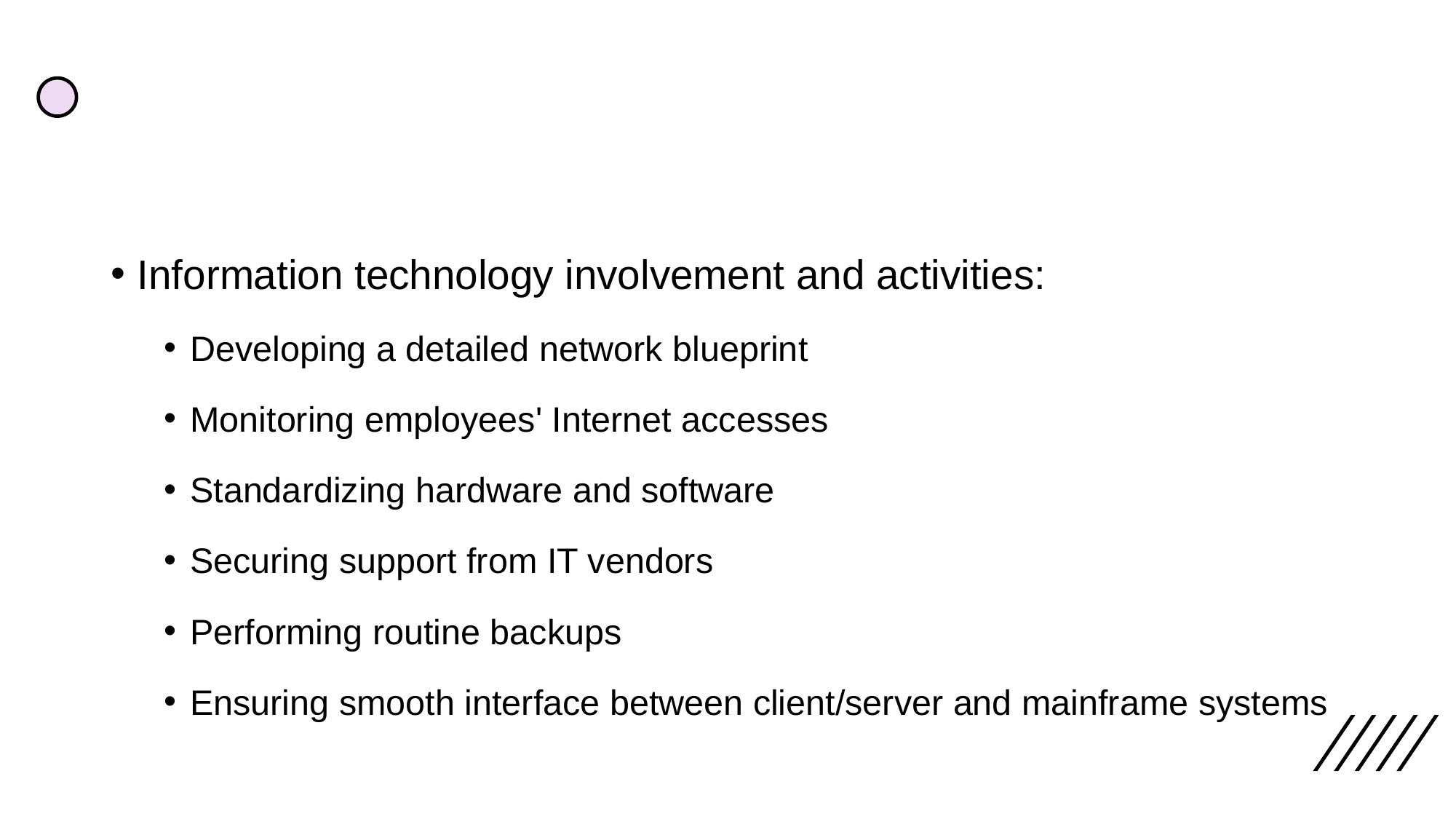

#
Information technology involvement and activities:
Developing a detailed network blueprint
Monitoring employees' Internet accesses
Standardizing hardware and software
Securing support from IT vendors
Performing routine backups
Ensuring smooth interface between client/server and mainframe systems